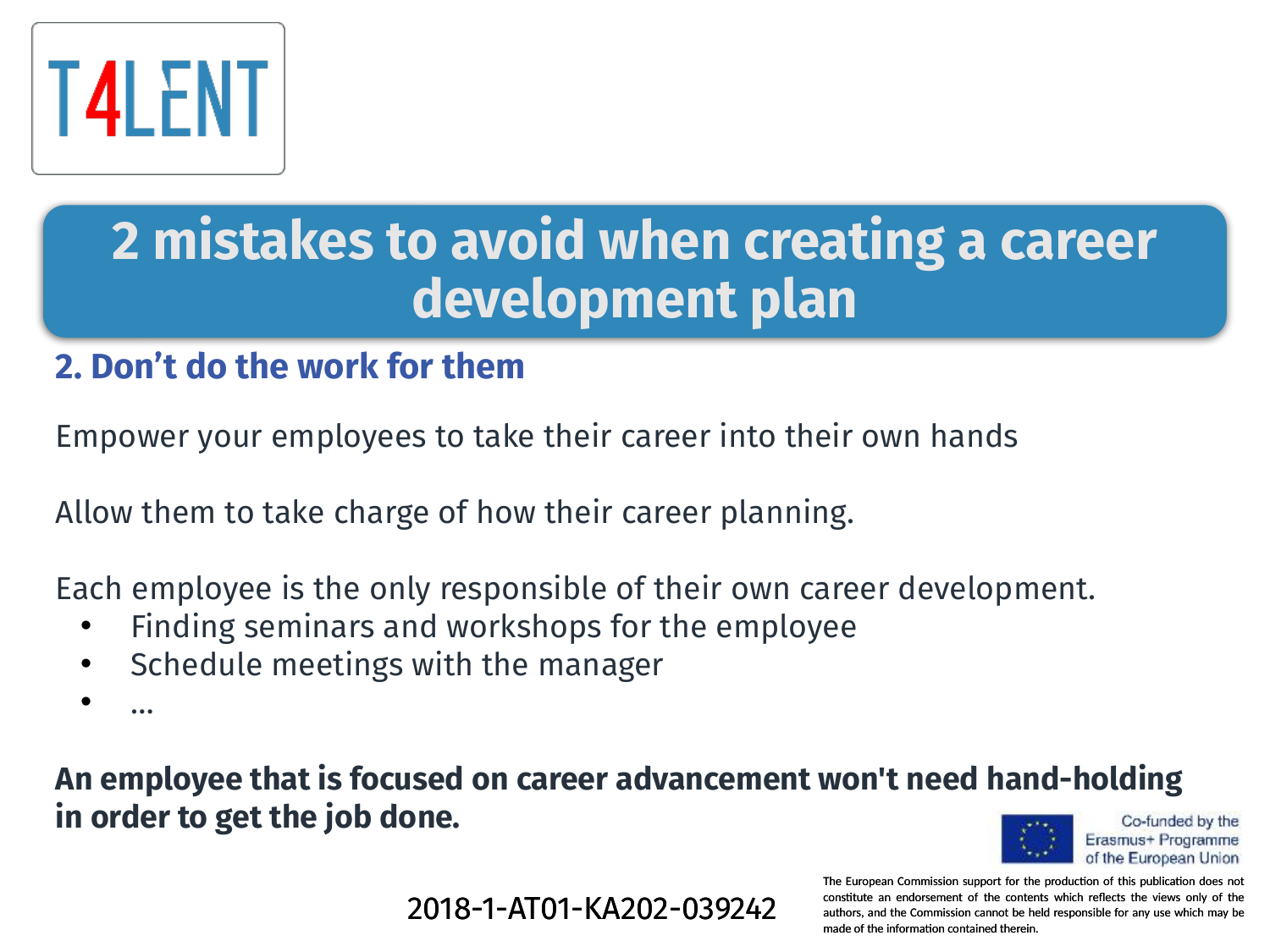

2 mistakes to avoid when creating a career development plan
2. Don’t do the work for them

Empower your employees to take their career into their own hands

Allow them to take charge of how their career planning.

Each employee is the only responsible of their own career development.
Finding seminars and workshops for the employee
Schedule meetings with the manager
…

An employee that is focused on career advancement won't need hand-holding in order to get the job done.